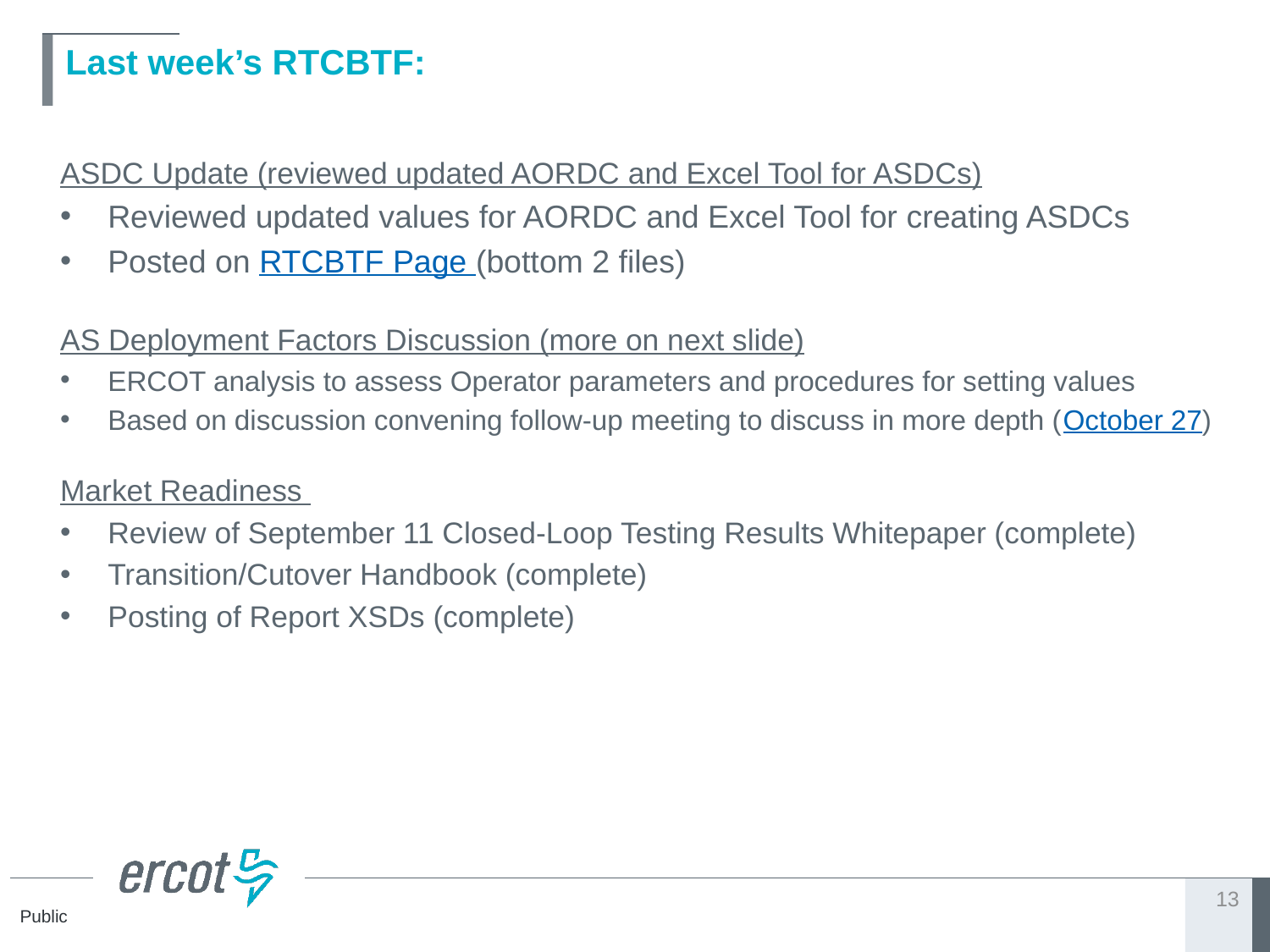

# Last week’s RTCBTF:
ASDC Update (reviewed updated AORDC and Excel Tool for ASDCs)
Reviewed updated values for AORDC and Excel Tool for creating ASDCs
Posted on RTCBTF Page (bottom 2 files)
AS Deployment Factors Discussion (more on next slide)
ERCOT analysis to assess Operator parameters and procedures for setting values
Based on discussion convening follow-up meeting to discuss in more depth (October 27)

Market Readiness
Review of September 11 Closed-Loop Testing Results Whitepaper (complete)
Transition/Cutover Handbook (complete)
Posting of Report XSDs (complete)